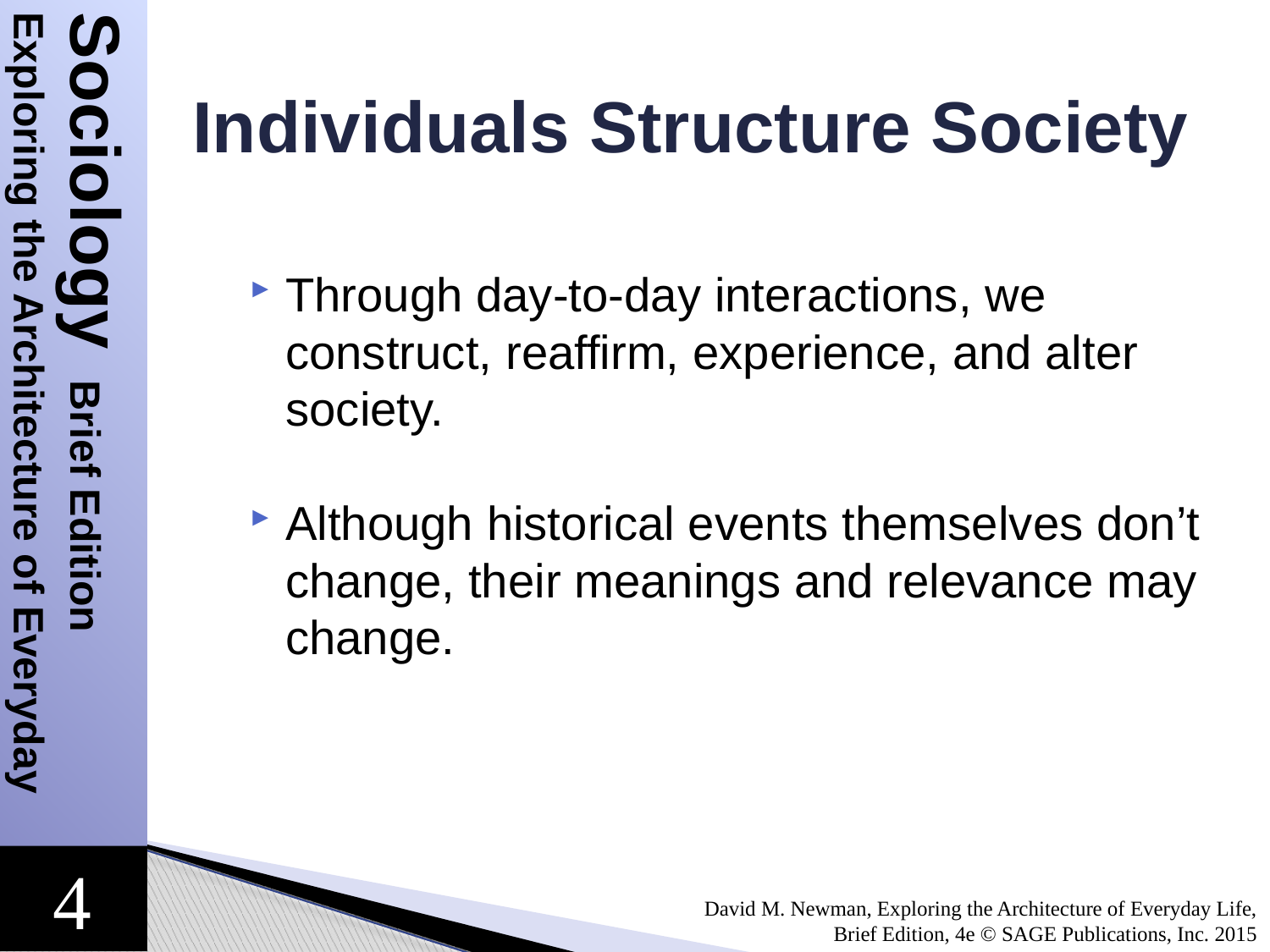

Individuals Structure Society

Through day-to-day interactions, we construct, reaffirm, experience, and alter society.

Although historical events themselves don’t change, their meanings and relevance may change.
David M. Newman, Exploring the Architecture of Everyday Life, Brief Edition, 4e © SAGE Publications, Inc. 2015